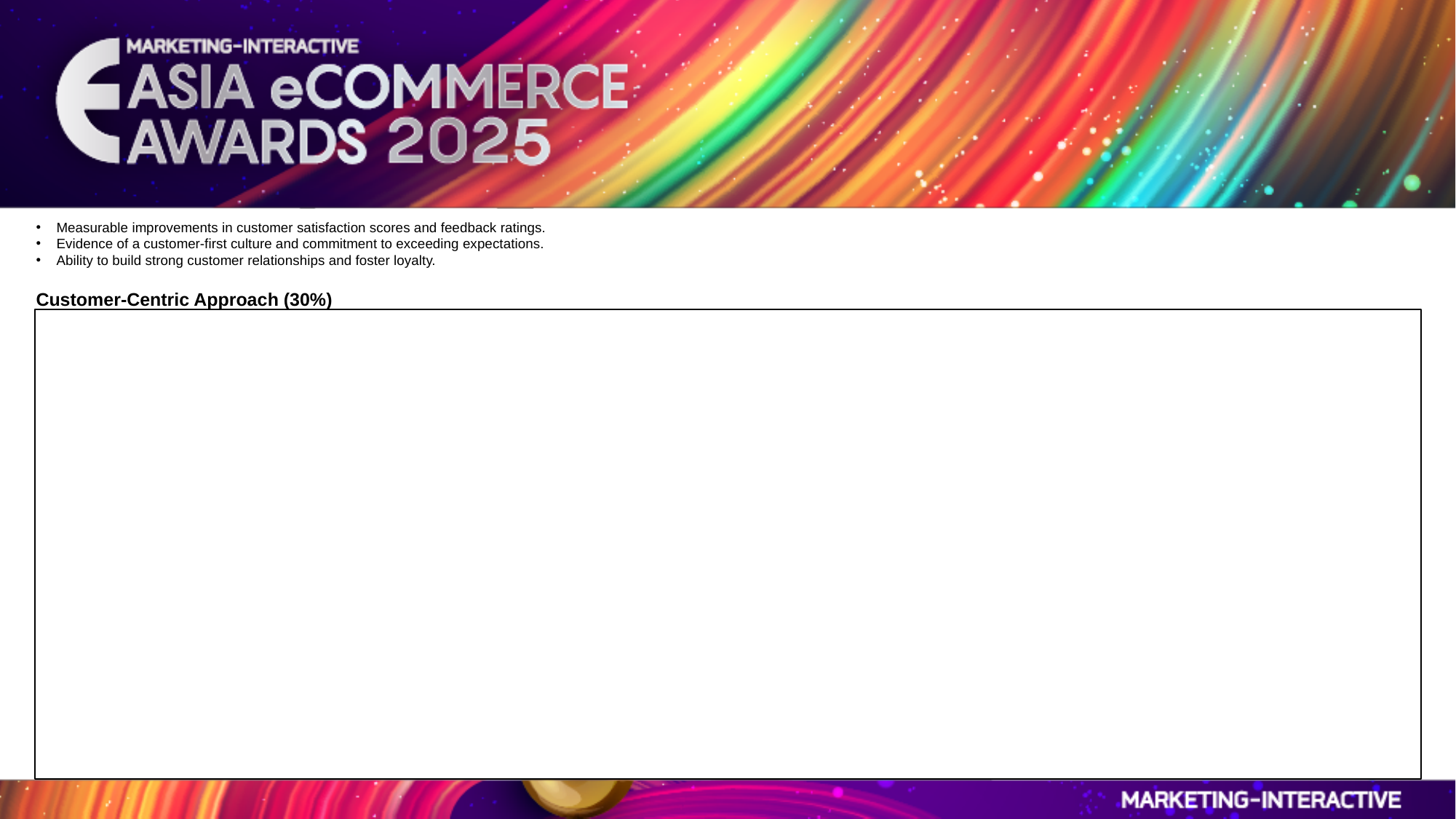

Measurable improvements in customer satisfaction scores and feedback ratings.
Evidence of a customer-first culture and commitment to exceeding expectations.
Ability to build strong customer relationships and foster loyalty.
Customer-Centric Approach (30%)